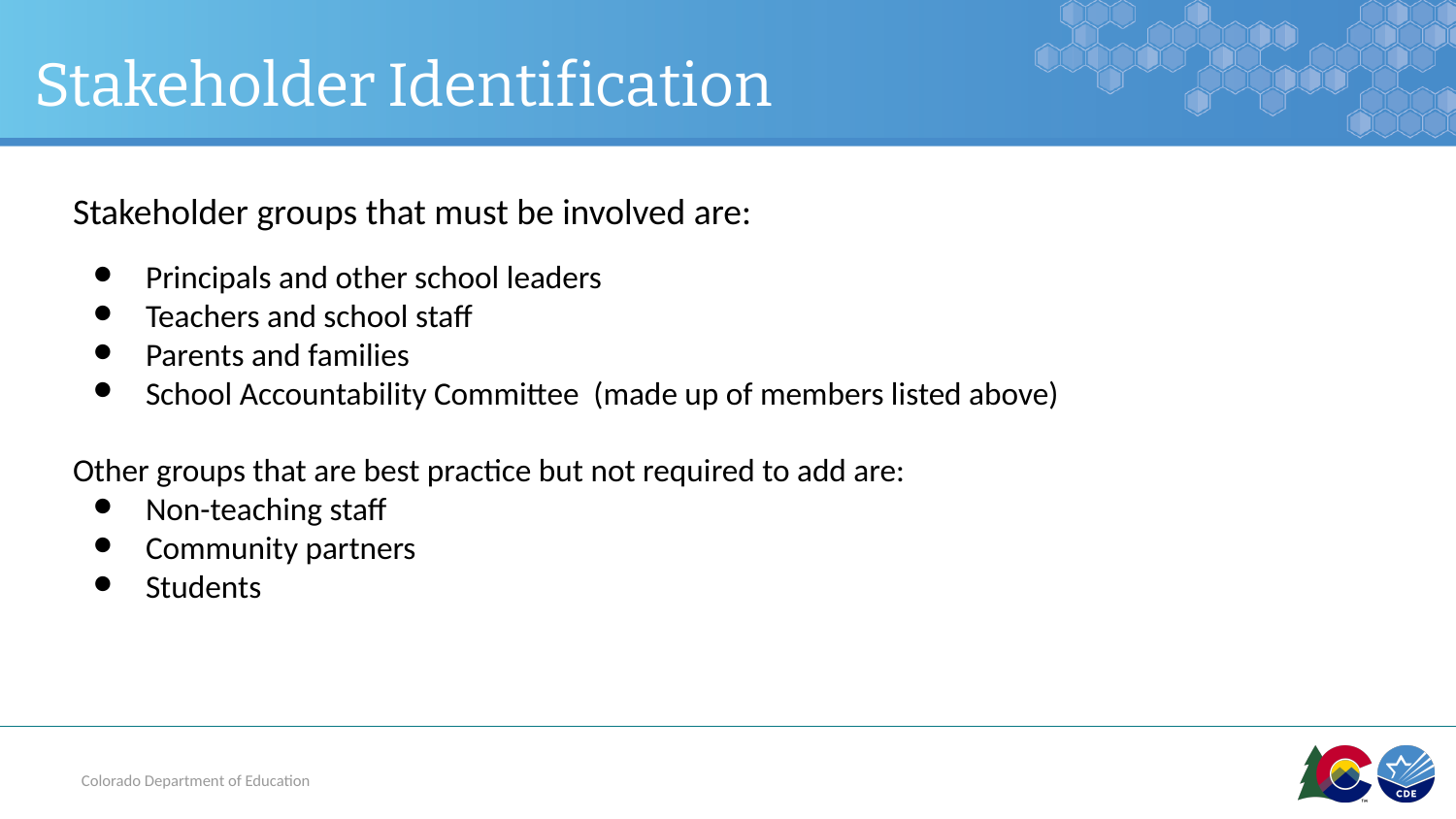

# Stakeholder Identification
Stakeholder groups that must be involved are:
Principals and other school leaders
Teachers and school staff
Parents and families
School Accountability Committee  (made up of members listed above)

Other groups that are best practice but not required to add are:
Non-teaching staff
Community partners
Students